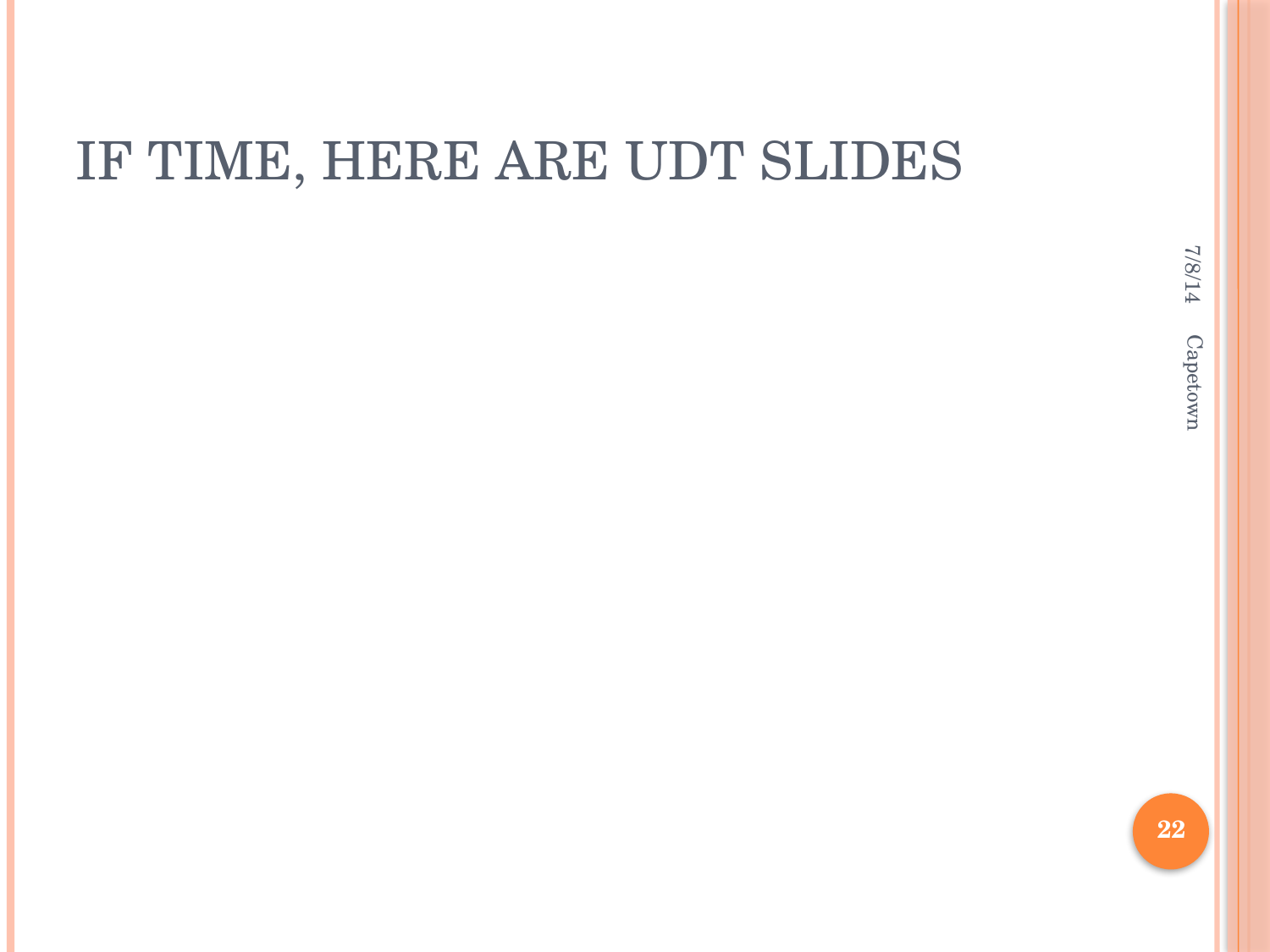

# If time, here are UDT slides
7/8/14

Capetown
22